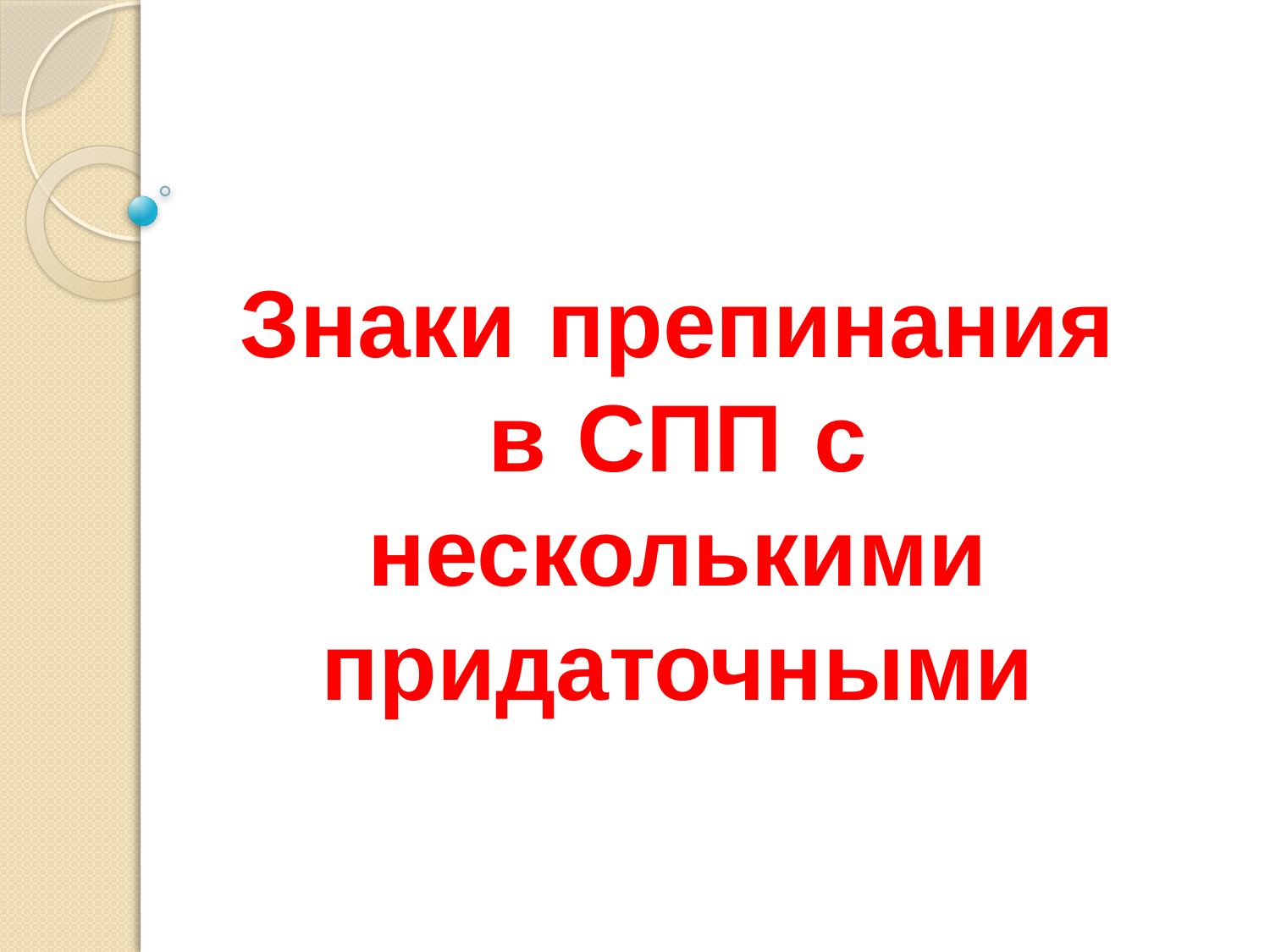

Знаки препинания в СПП с несколькими придаточными